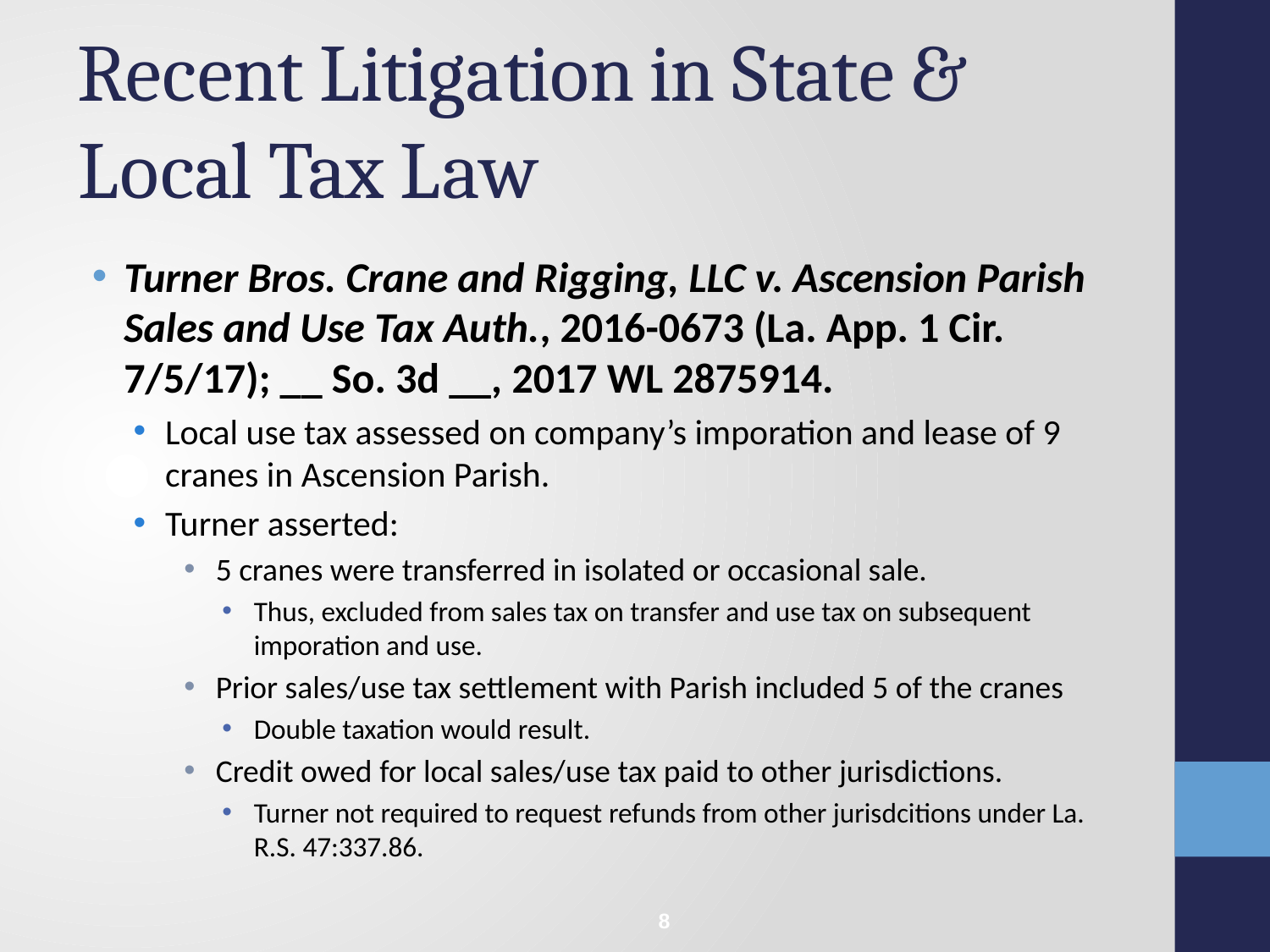

# Recent Litigation in State & Local Tax Law
Turner Bros. Crane and Rigging, LLC v. Ascension Parish Sales and Use Tax Auth., 2016-0673 (La. App. 1 Cir. 7/5/17); __ So. 3d __, 2017 WL 2875914.
Local use tax assessed on company’s imporation and lease of 9 cranes in Ascension Parish.
Turner asserted:
5 cranes were transferred in isolated or occasional sale.
Thus, excluded from sales tax on transfer and use tax on subsequent imporation and use.
Prior sales/use tax settlement with Parish included 5 of the cranes
Double taxation would result.
Credit owed for local sales/use tax paid to other jurisdictions.
Turner not required to request refunds from other jurisdcitions under La. R.S. 47:337.86.

8